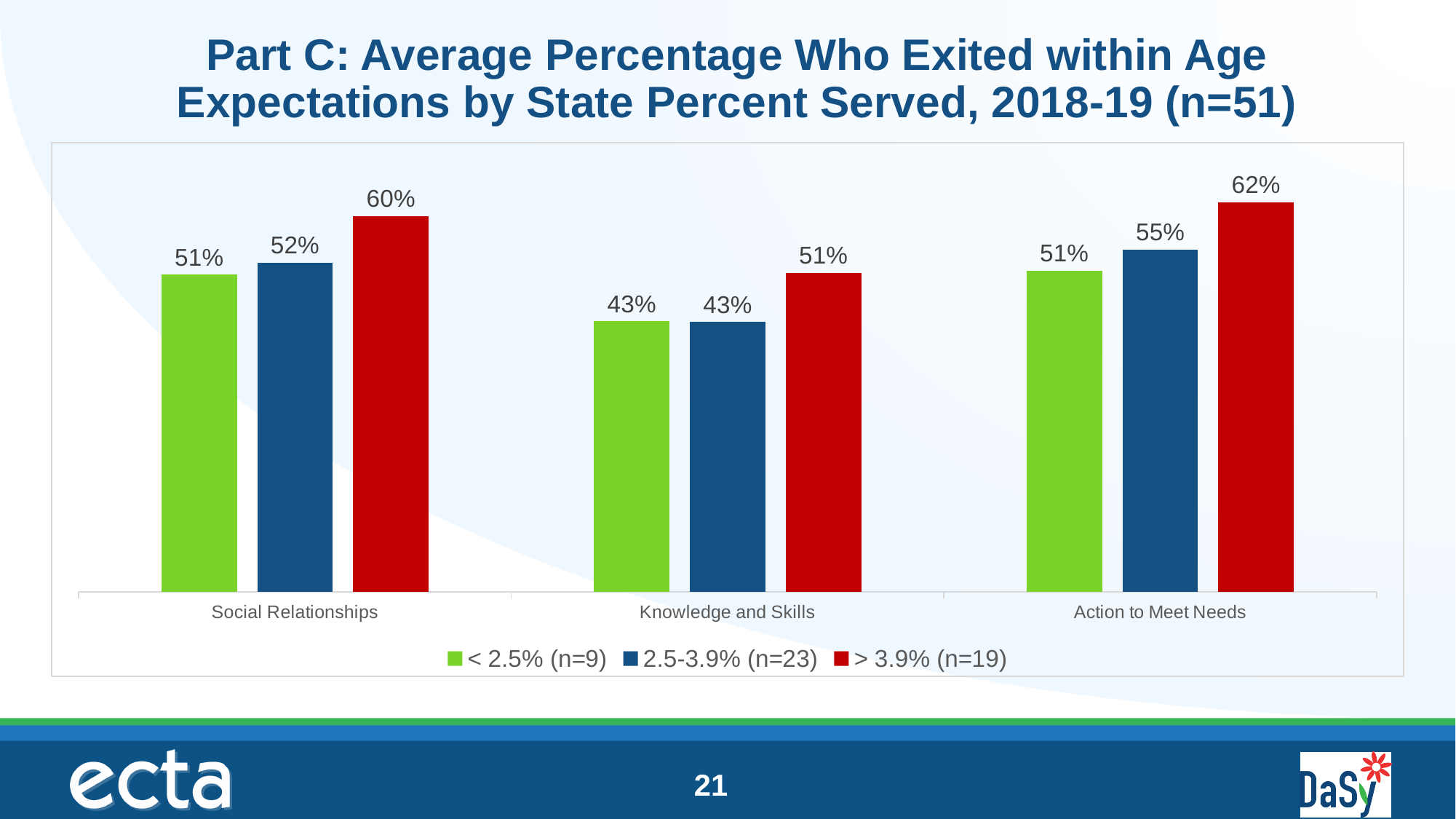

# Part C: Average Percentage Who Exited within Age Expectations by State Percent Served, 2018-19 (n=51)

### Chart

| Category | < 2.5% (n=9) | 2.5-3.9% (n=23) | > 3.9% (n=19) |
|---|---|---|---|
| Social Relationships | 0.5059777777777777 | 0.5249869565217392 | 0.5995052631578948 |
| Knowledge and Skills | 0.4318000000000001 | 0.4306173913043478 | 0.5093 |
| Action to Meet Needs | 0.5122666666666666 | 0.5462869565217391 | 0.6217947368421054 |
21